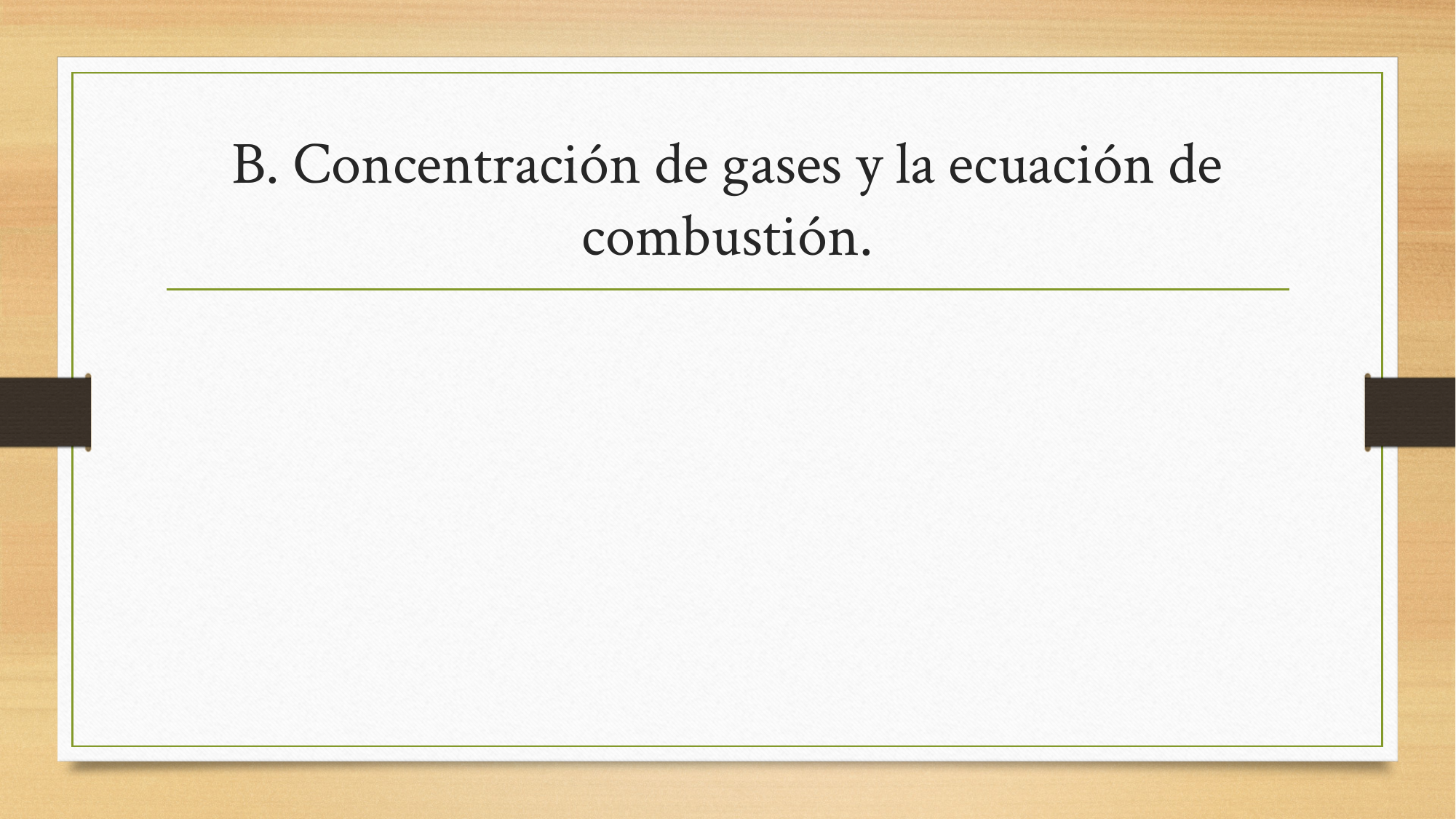

# B. Concentración de gases y la ecuación de combustión.